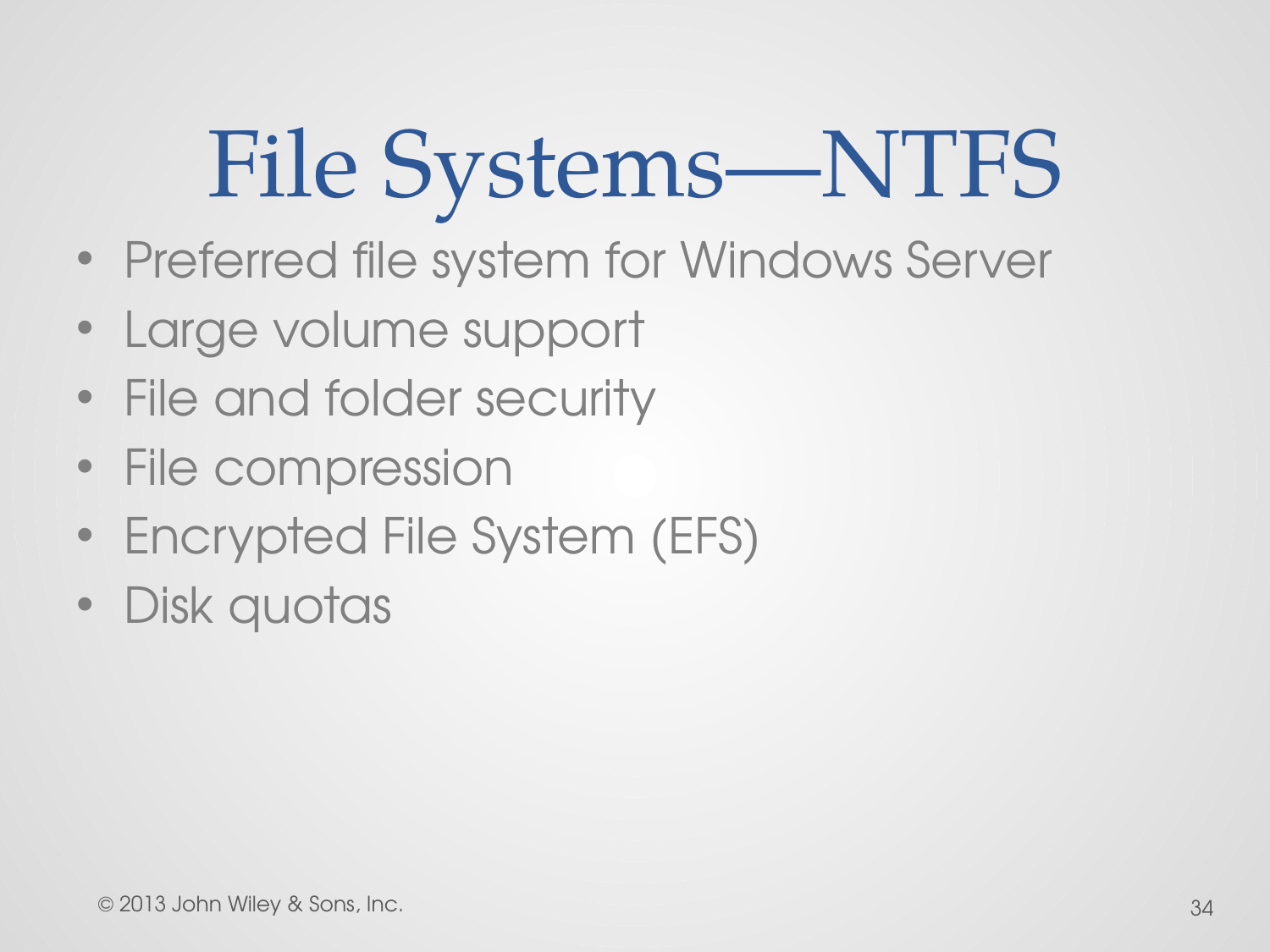

# File Systems—NTFS
Preferred file system for Windows Server
Large volume support
File and folder security
File compression
Encrypted File System (EFS)
Disk quotas
© 2013 John Wiley & Sons, Inc.
34